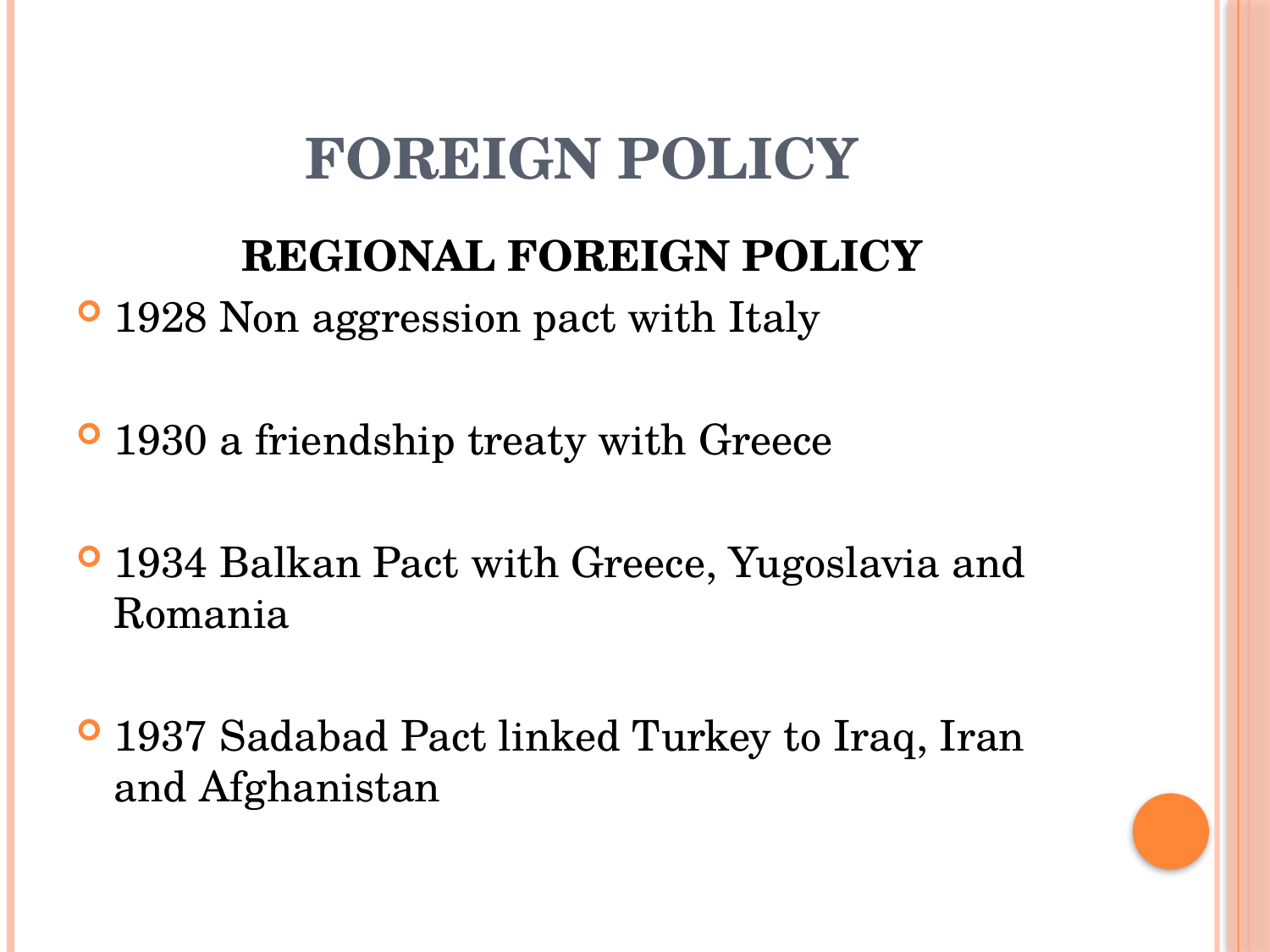

# FOREIGN POLICY
REGIONAL FOREIGN POLICY
1928 Non aggression pact with Italy

1930 a friendship treaty with Greece

1934 Balkan Pact with Greece, Yugoslavia and Romania

1937 Sadabad Pact linked Turkey to Iraq, Iran and Afghanistan